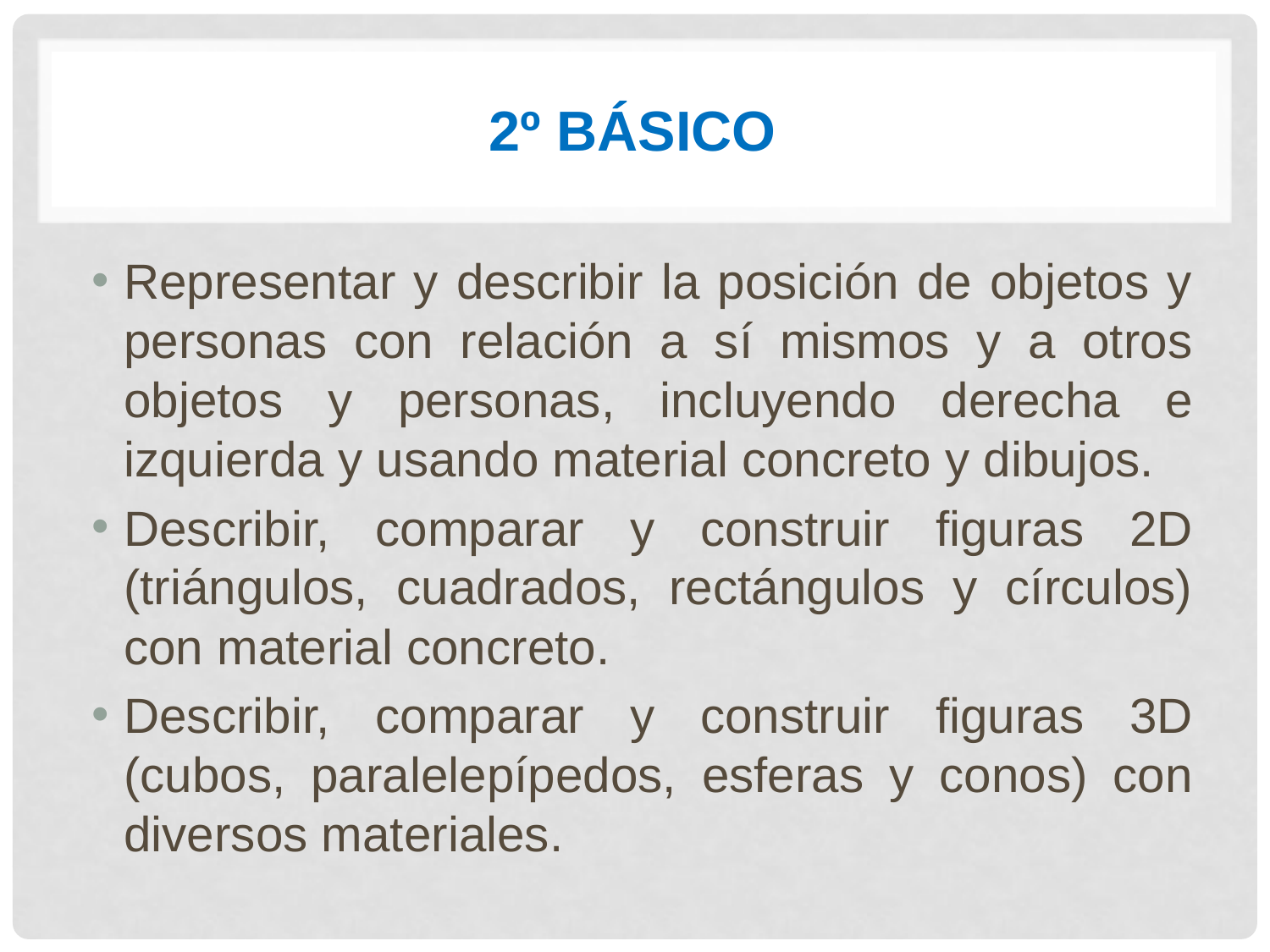

# 2º BÁSICO
Representar y describir la posición de objetos y personas con relación a sí mismos y a otros objetos y personas, incluyendo derecha e izquierda y usando material concreto y dibujos.
Describir, comparar y construir figuras 2D (triángulos, cuadrados, rectángulos y círculos) con material concreto.
Describir, comparar y construir figuras 3D (cubos, paralelepípedos, esferas y conos) con diversos materiales.